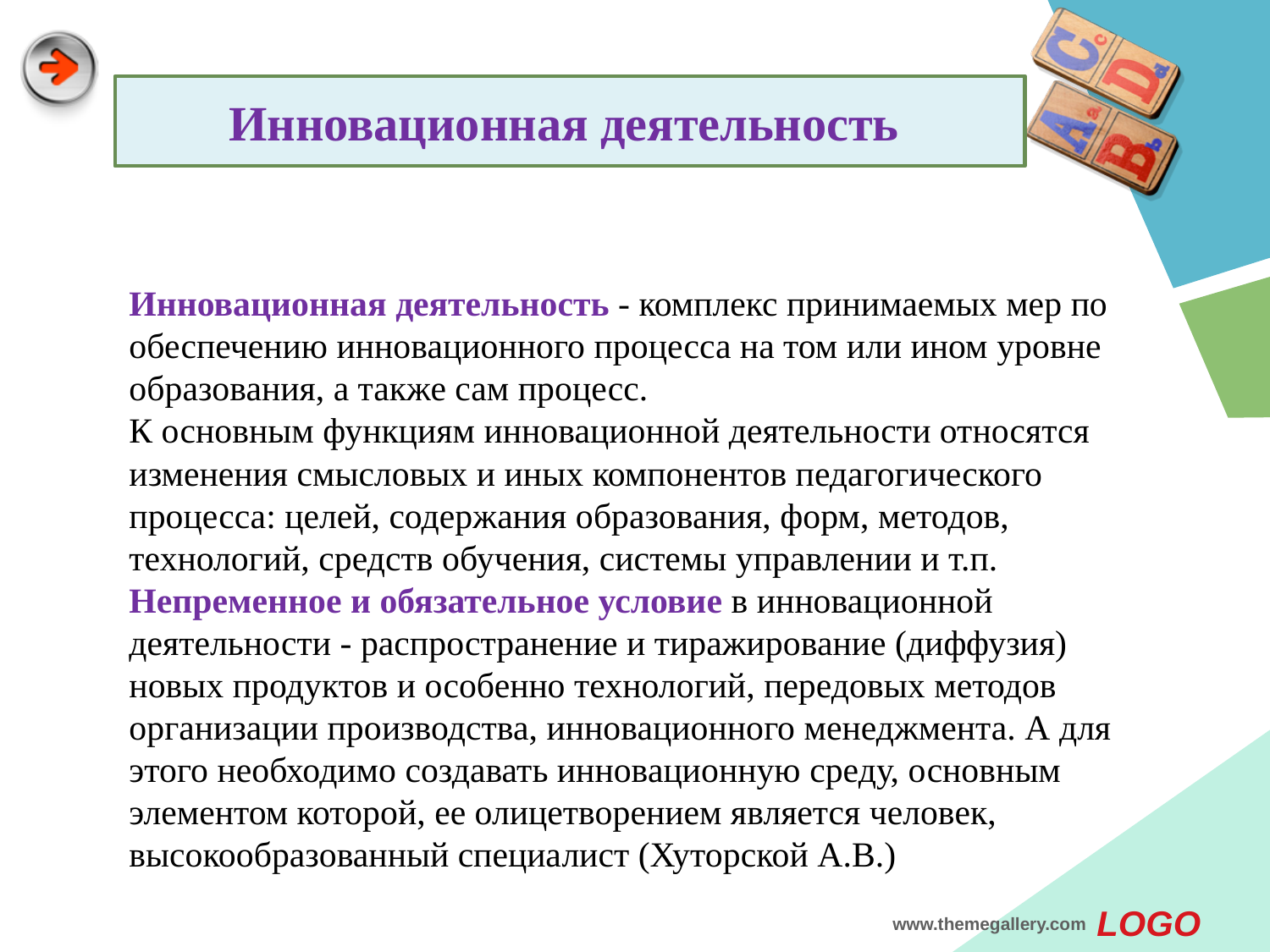

# Инновационная деятельность - комплекс принимаемых мер по обеспечению инновационного процесса на том или ином уровне образования, а также сам процесс. К основным функциям инновационной деятельности относятся изменения смысловых и иных компонентов педагогического процесса: целей, содержания образования, форм, методов, технологий, средств обучения, системы управлении и т.п. Непременное и обязательное условие в инновационной деятельности - распространение и тиражирование (диффузия) новых продуктов и особенно технологий, передовых методов организации производства, инновационного менеджмента. А для этого необходимо создавать инновационную среду, основным элементом которой, ее олицетворением является человек, высокообразованный специалист (Хуторской А.В.)
Инновационная деятельность
www.themegallery.com